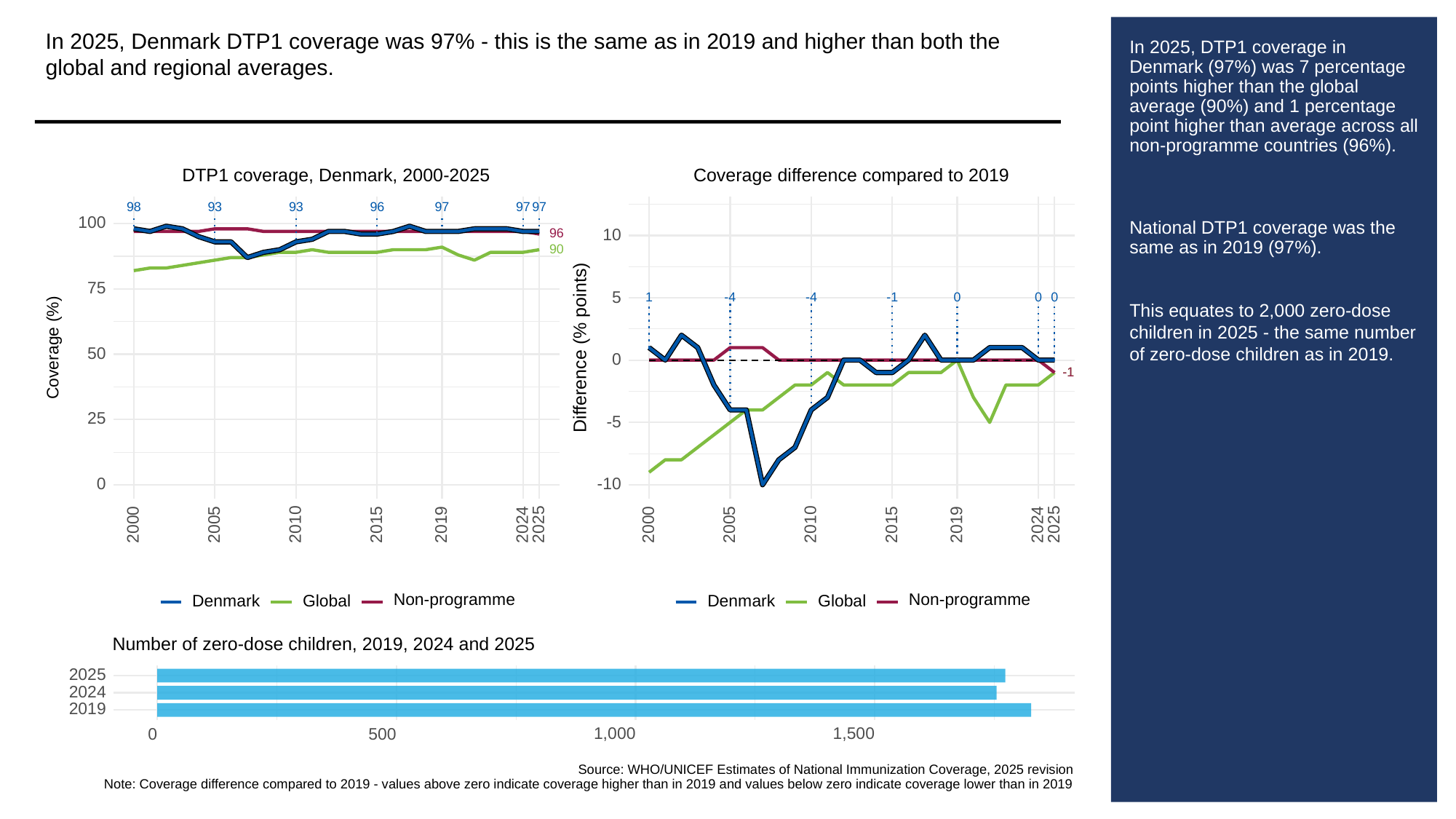

In 2025, Denmark DTP1 coverage was 97% - this is the same as in 2019 and higher than both the global and regional averages.
# In 2025, DTP1 coverage in Denmark (97%) was 7 percentage points higher than the global average (90%) and 1 percentage point higher than average across all non-programme countries (96%).

National DTP1 coverage was the same as in 2019 (97%).

This equates to 2,000 zero-dose children in 2025 - the same number of zero-dose children as in 2019.

Coverage difference compared to 2019
DTP1 coverage, Denmark, 2000-2025

93
93
98
96
97
97
97

100

96
10

90

75

5
0
0
0
1
-1
-4
-4

Difference (% points)
Coverage (%)

50
0

-1
-1

25
-5

0
-10

2000
2005
2010
2015
2019
2024
2025
2000
2005
2010
2015
2019
2024
2025
Non-programme
Non-programme
Global
Global
Denmark
Denmark

Number of zero-dose children, 2019, 2024 and 2025

2025

2024

2019

1,000
1,500
0
500
Source: WHO/UNICEF Estimates of National Immunization Coverage, 2025 revision
Note: Coverage difference compared to 2019 - values above zero indicate coverage higher than in 2019 and values below zero indicate coverage lower than in 2019